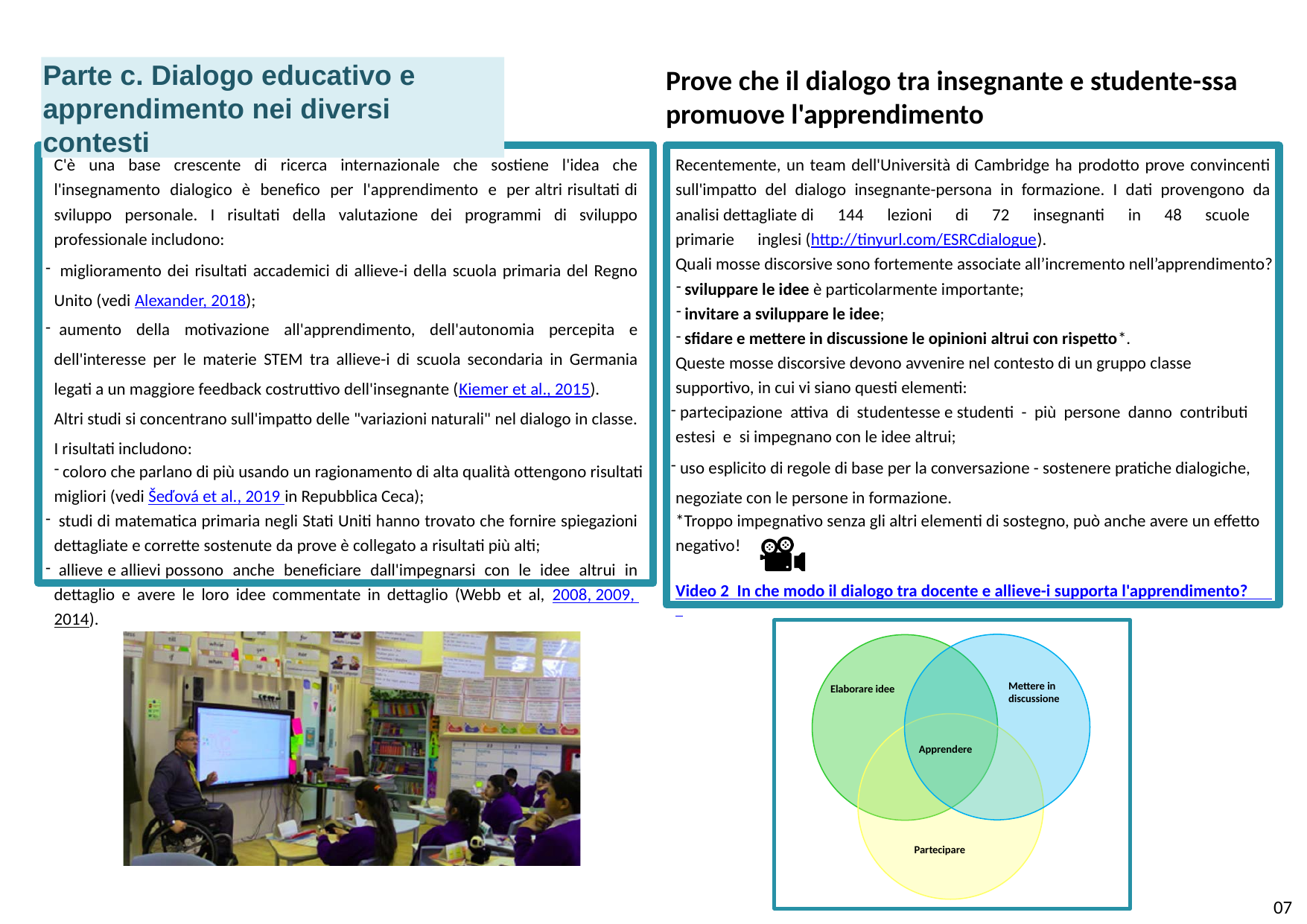

Parte c. Dialogo educativo e apprendimento nei diversi contesti
Prove che il dialogo tra insegnante e studente-ssa promuove l'apprendimento
C'è   una   base   crescente   di   ricerca   internazionale   che   sostiene   l'idea   che l'insegnamento  dialogico  è  benefico  per  l'apprendimento  e  per altri risultati di sviluppo personale. I risultati della valutazione dei programmi di sviluppo professionale includono:
 miglioramento dei risultati accademici di allieve-i della scuola primaria del Regno Unito (vedi Alexander, 2018);
 aumento   della   motivazione   all'apprendimento,   dell'autonomia   percepita   e dell'interesse per le materie STEM tra allieve-i di scuola secondaria in Germania legati a un maggiore feedback costruttivo dell'insegnante (Kiemer et al., 2015).
Altri studi si concentrano sull'impatto delle "variazioni naturali" nel dialogo in classe. I risultati includono:
coloro che parlano di più usando un ragionamento di alta qualità ottengono risultati
migliori (vedi Šeďová et al., 2019 in Repubblica Ceca);
 studi di matematica primaria negli Stati Uniti hanno trovato che fornire spiegazioni dettagliate e corrette sostenute da prove è collegato a risultati più alti;
 allieve e allievi possono  anche  beneficiare  dall'impegnarsi  con  le  idee  altrui  in dettaglio e avere le loro idee commentate in dettaglio (Webb et al, 2008, 2009, 2014).
Recentemente, un team dell'Università di Cambridge ha prodotto prove convincenti sull'impatto del dialogo insegnante-persona in formazione. I dati provengono da analisi dettagliate di      144      lezioni      di      72      insegnanti      in      48      scuole      primarie      inglesi (http://tinyurl.com/ESRCdialogue).
Quali mosse discorsive sono fortemente associate all’incremento nell’apprendimento?
sviluppare le idee è particolarmente importante;
invitare a sviluppare le idee;
sfidare e mettere in discussione le opinioni altrui con rispetto*.
Queste mosse discorsive devono avvenire nel contesto di un gruppo classe supportivo, in cui vi siano questi elementi:
 partecipazione  attiva  di  studentesse e studenti  -  più  persone  danno  contributi  estesi  e  si impegnano con le idee altrui;
 uso esplicito di regole di base per la conversazione - sostenere pratiche dialogiche, negoziate con le persone in formazione.
*Troppo impegnativo senza gli altri elementi di sostegno, può anche avere un effetto
negativo!
                                      Video 2  In che modo il dialogo tra docente e allieve-i supporta l'apprendimento?

Mettere in discussione
Elaborare idee

Apprendere
Partecipare
07